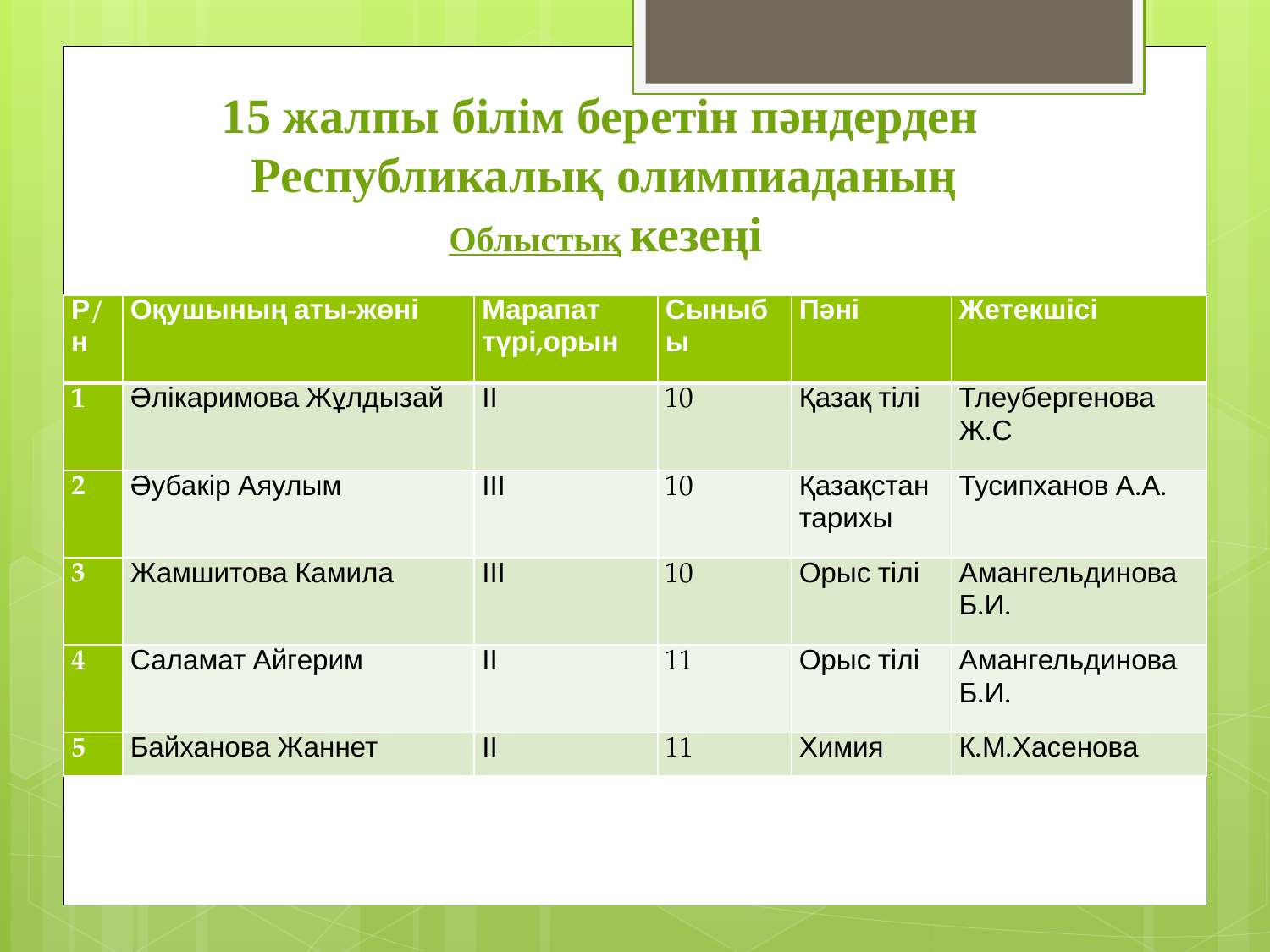

15 жалпы білім беретін пәндерден
Республикалық олимпиаданың
Облыстық  кезеңі

| Р/н | Оқушының аты-жөні | Марапат түрі,орын | Сыныбы | Пәні | Жетекшісі |
| --- | --- | --- | --- | --- | --- |
| 1 | Әлікаримова Жұлдызай | ІІ | 10 | Қазақ тілі | Тлеубергенова Ж.С |
| 2 | Әубакір Аяулым | ІІІ | 10 | Қазақстан тарихы | Тусипханов А.А. |
| 3 | Жамшитова Камила | ІІІ | 10 | Орыс тілі | Амангельдинова Б.И. |
| 4 | Саламат Айгерим | ІІ | 11 | Орыс тілі | Амангельдинова Б.И. |
| 5 | Байханова Жаннет | ІІ | 11 | Химия | К.М.Хасенова |